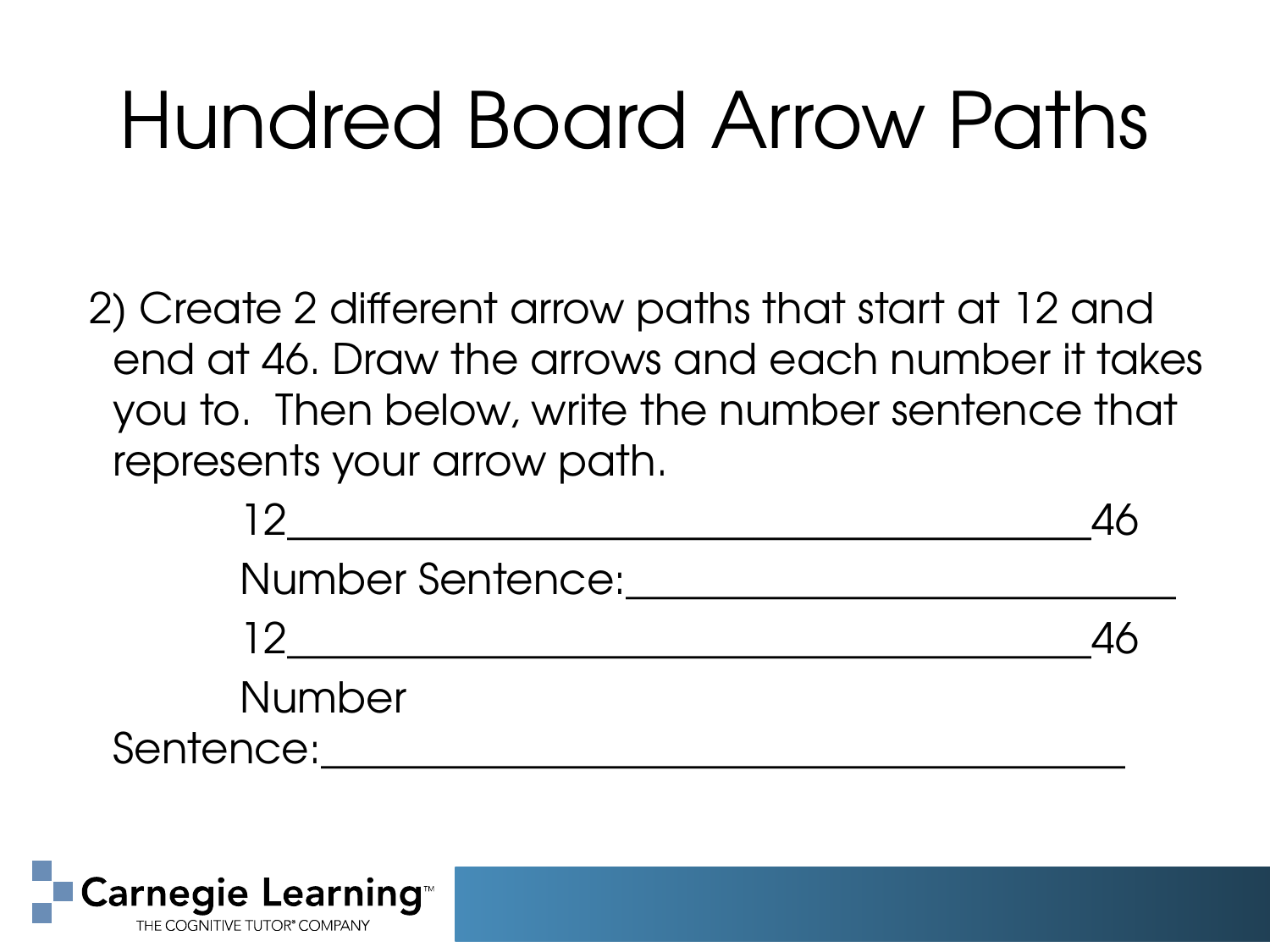

# Hundred Board Arrow Paths
  2) Create 2 different arrow paths that start at 12 and end at 46. Draw the arrows and each number it takes you to.  Then below, write the number sentence that represents your arrow path.
		12______________________________________46
		Number Sentence:__________________________
		12______________________________________46
		Number Sentence:______________________________________